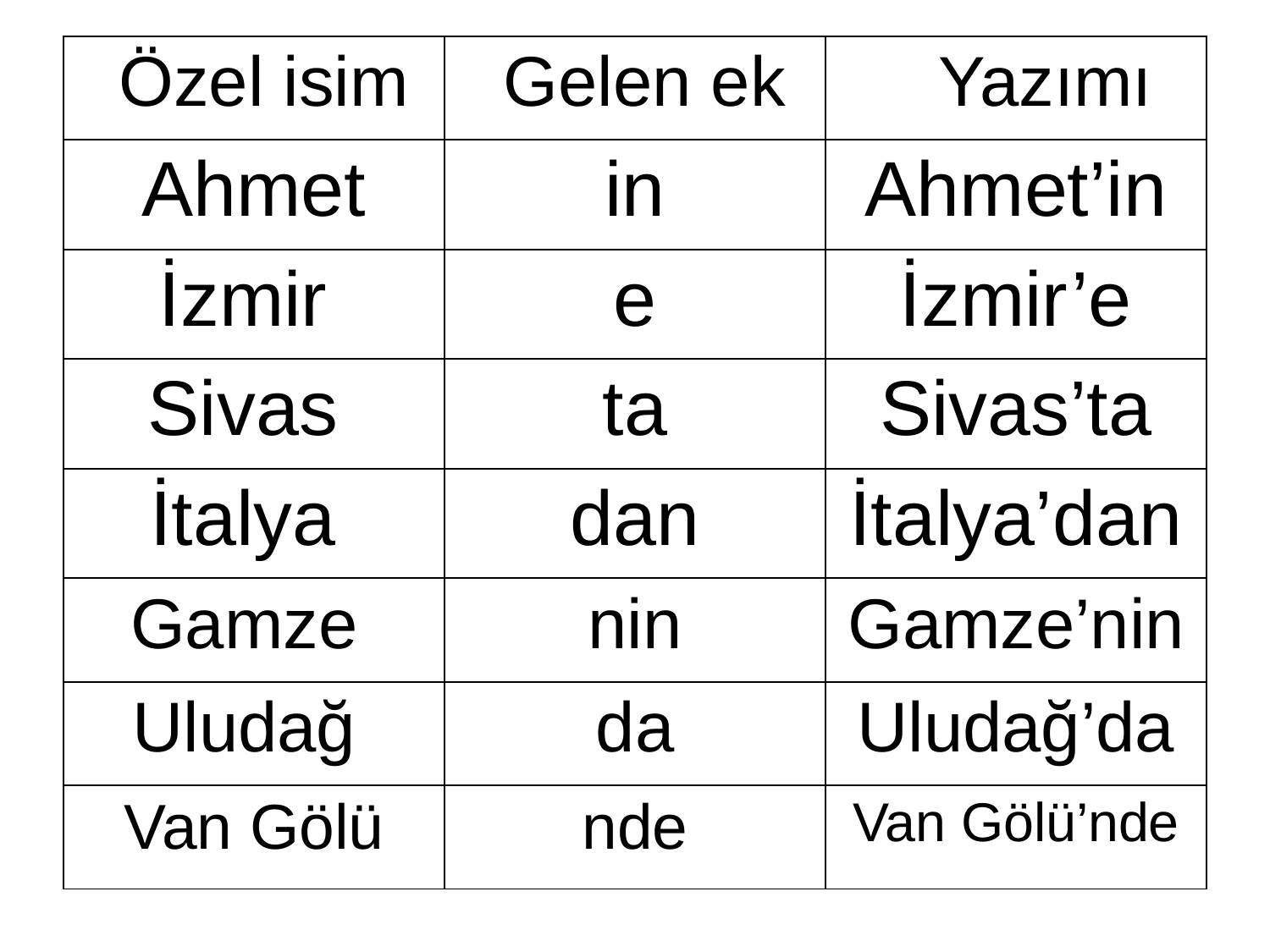

| Özel isim | Gelen ek | Yazımı |
| --- | --- | --- |
| Ahmet | in | Ahmet’in |
| İzmir | e | İzmir’e |
| Sivas | ta | Sivas’ta |
| İtalya | dan | İtalya’dan |
| Gamze | nin | Gamze’nin |
| Uludağ | da | Uludağ’da |
| Van Gölü | nde | Van Gölü’nde |